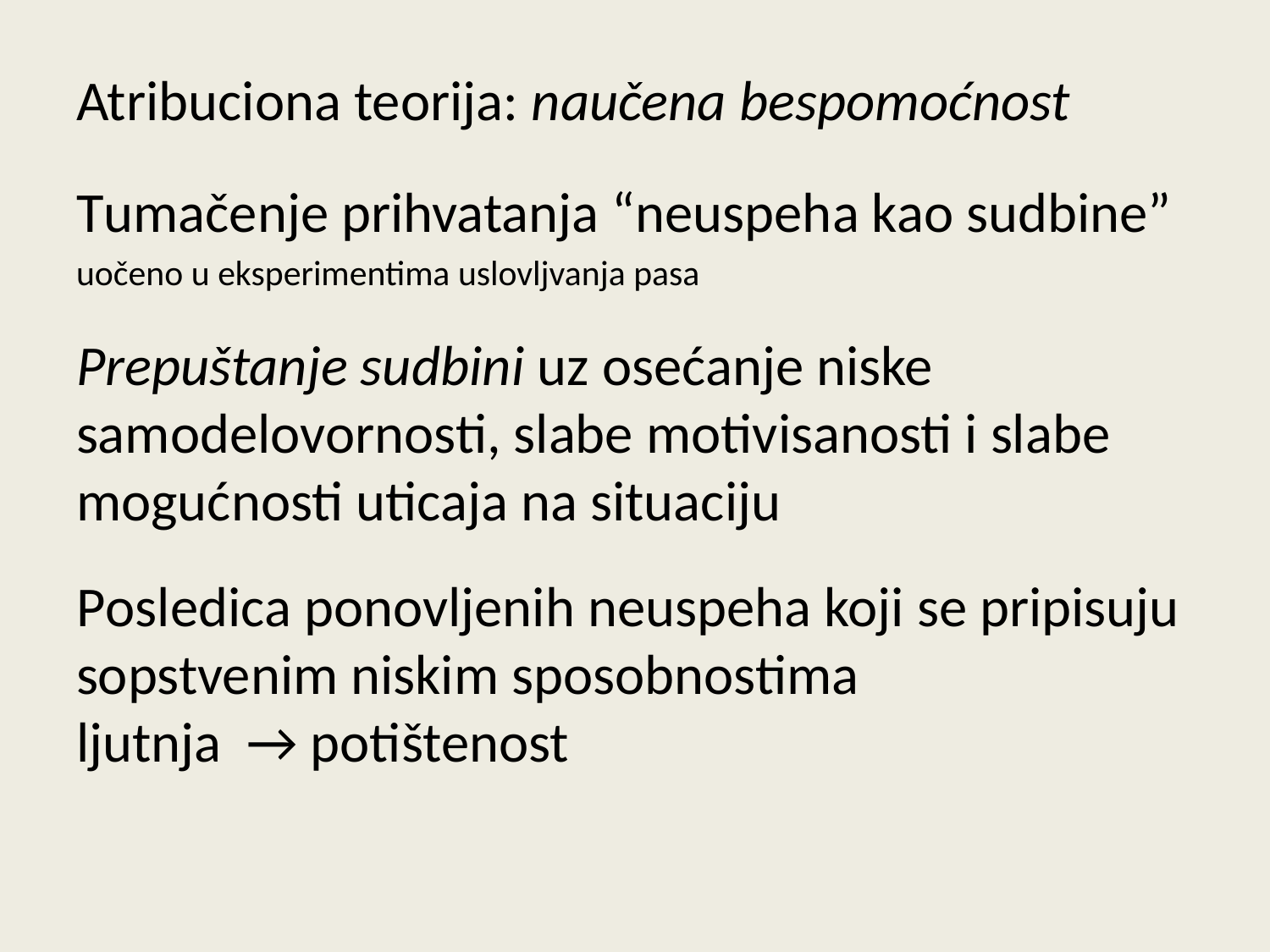

# Atribuciona teorija: naučena bespomoćnost
Tumačenje prihvatanja “neuspeha kao sudbine”
uočeno u eksperimentima uslovljvanja pasa

Prepuštanje sudbini uz osećanje niske samodelovornosti, slabe motivisanosti i slabe mogućnosti uticaja na situaciju

Posledica ponovljenih neuspeha koji se pripisuju sopstvenim niskim sposobnostima
ljutnja  → potištenost